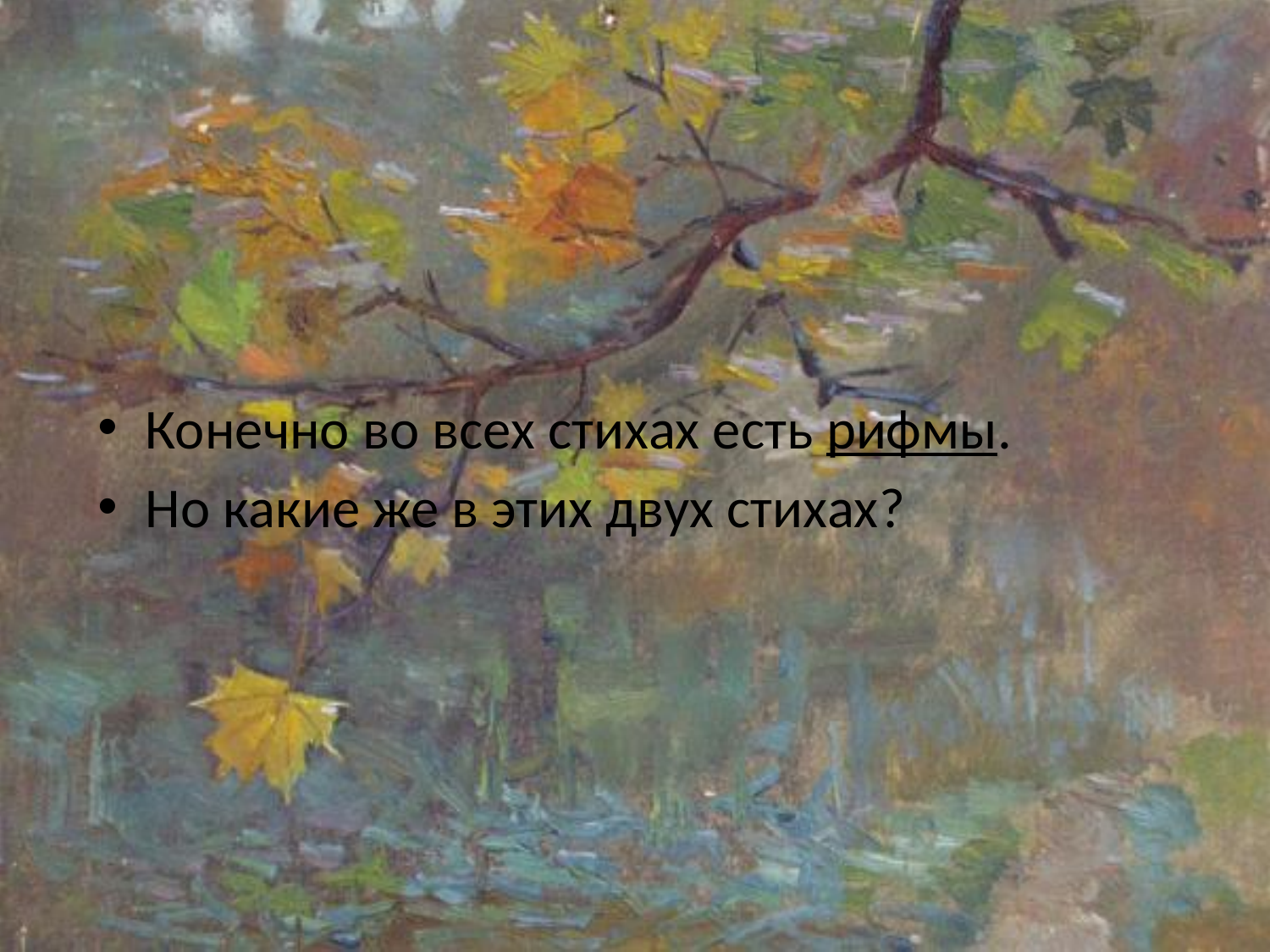

Конечно во всех стихах есть рифмы.
Но какие же в этих двух стихах?